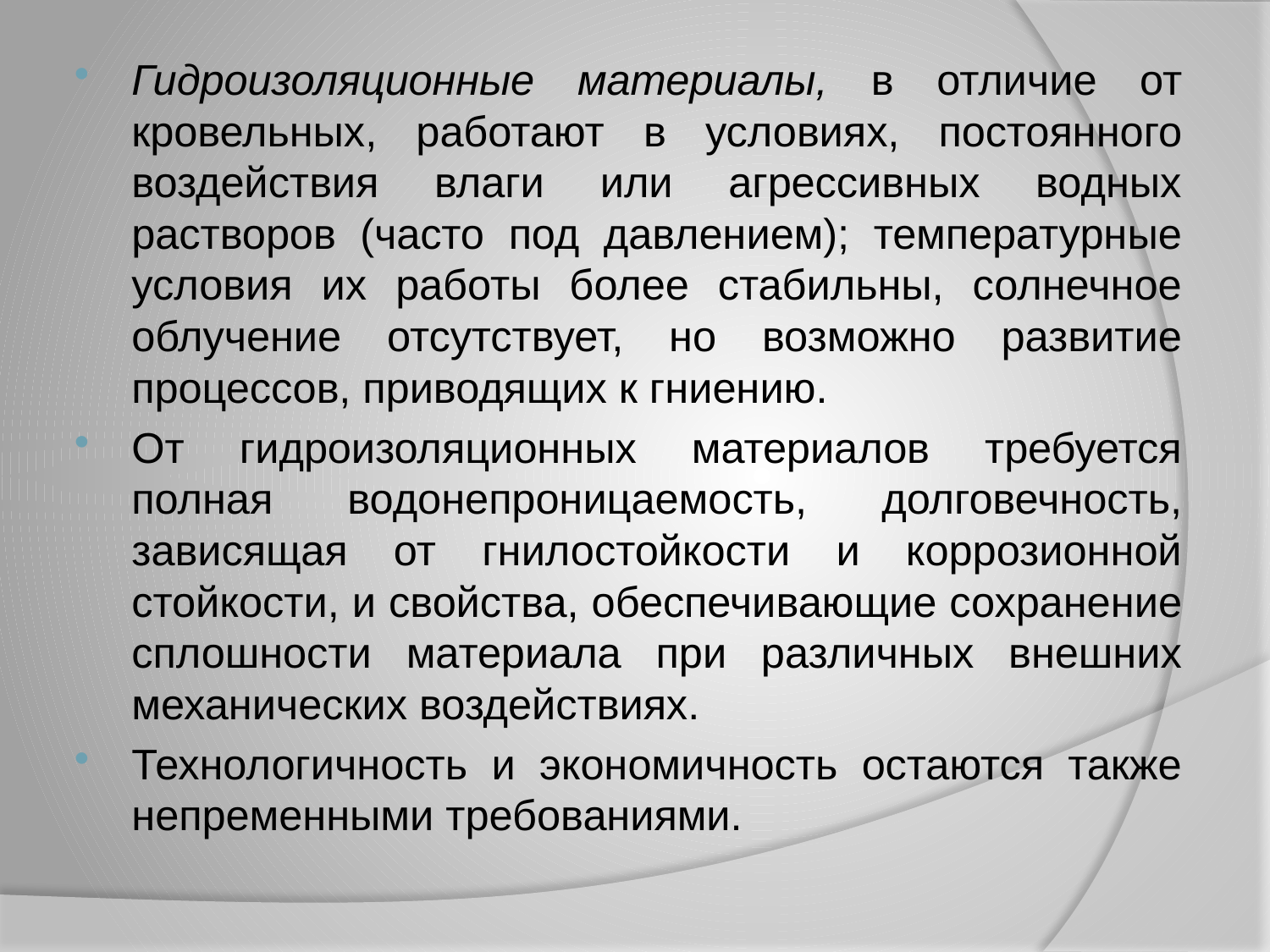

#
Гидроизоляционные материалы, в отличие от кровельных, работают в условиях, постоянного воздействия влаги или агрессивных водных растворов (часто под давлением); температурные условия их работы более стабильны, солнечное облучение отсутствует, но возможно развитие процессов, приводящих к гниению.
От гидроизоляционных материалов требуется полная водонепроницаемость, долговечность, зависящая от гнилостойкости и коррозионной стойкости, и свойства, обеспечивающие сохранение сплошности материала при различных внешних механических воздействиях.
Технологичность и экономичность остаются также непременными требованиями.